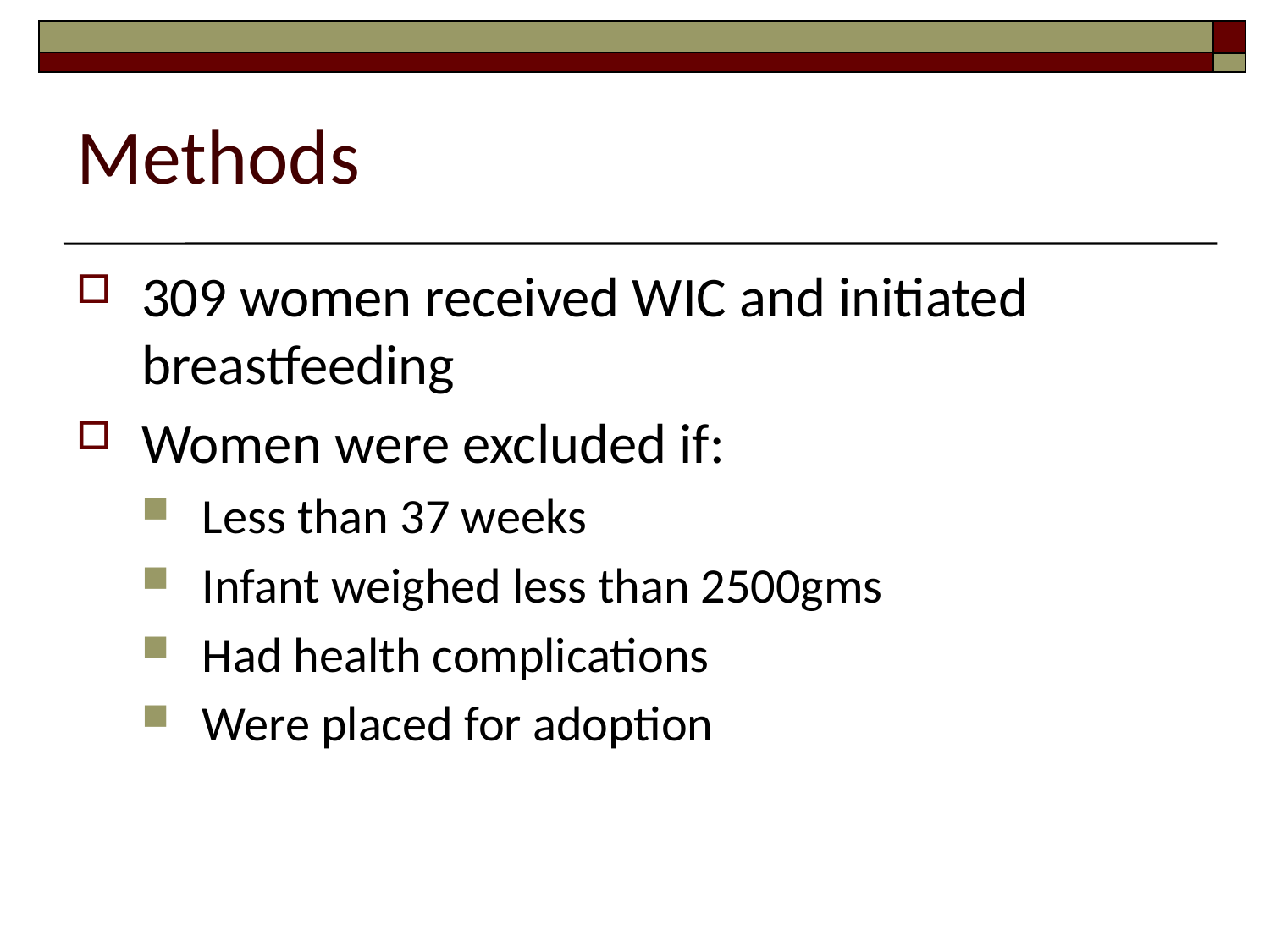

Methods
309 women received WIC and initiated breastfeeding
Women were excluded if:
Less than 37 weeks
Infant weighed less than 2500gms
Had health complications
Were placed for adoption